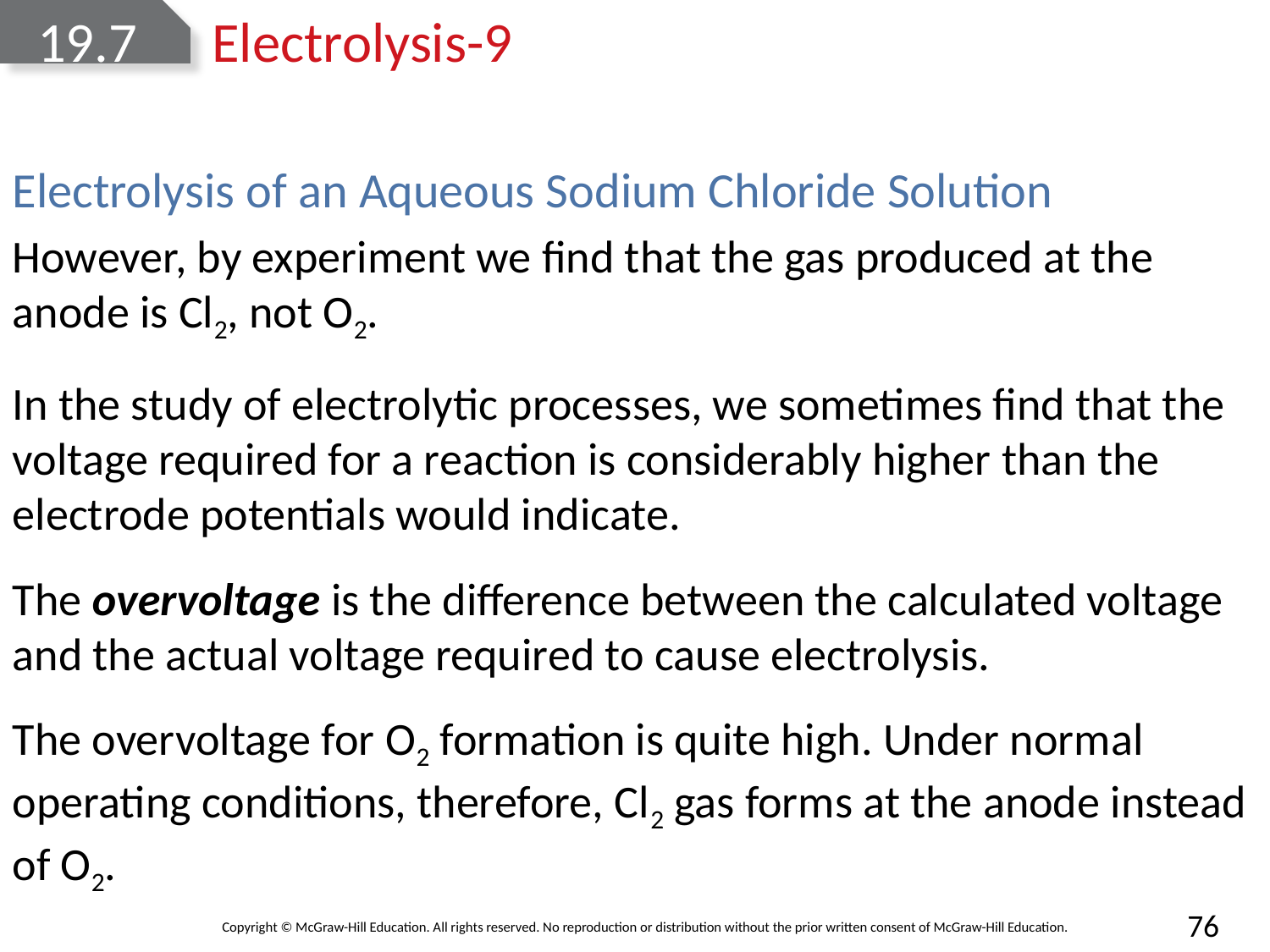

# 19.7	Electrolysis-9
Electrolysis of an Aqueous Sodium Chloride Solution
However, by experiment we find that the gas produced at the anode is Cl2, not O2.
In the study of electrolytic processes, we sometimes find that the voltage required for a reaction is considerably higher than the electrode potentials would indicate.
The overvoltage is the difference between the calculated voltage and the actual voltage required to cause electrolysis.
The overvoltage for O2 formation is quite high. Under normal operating conditions, therefore, Cl2 gas forms at the anode instead of O2.